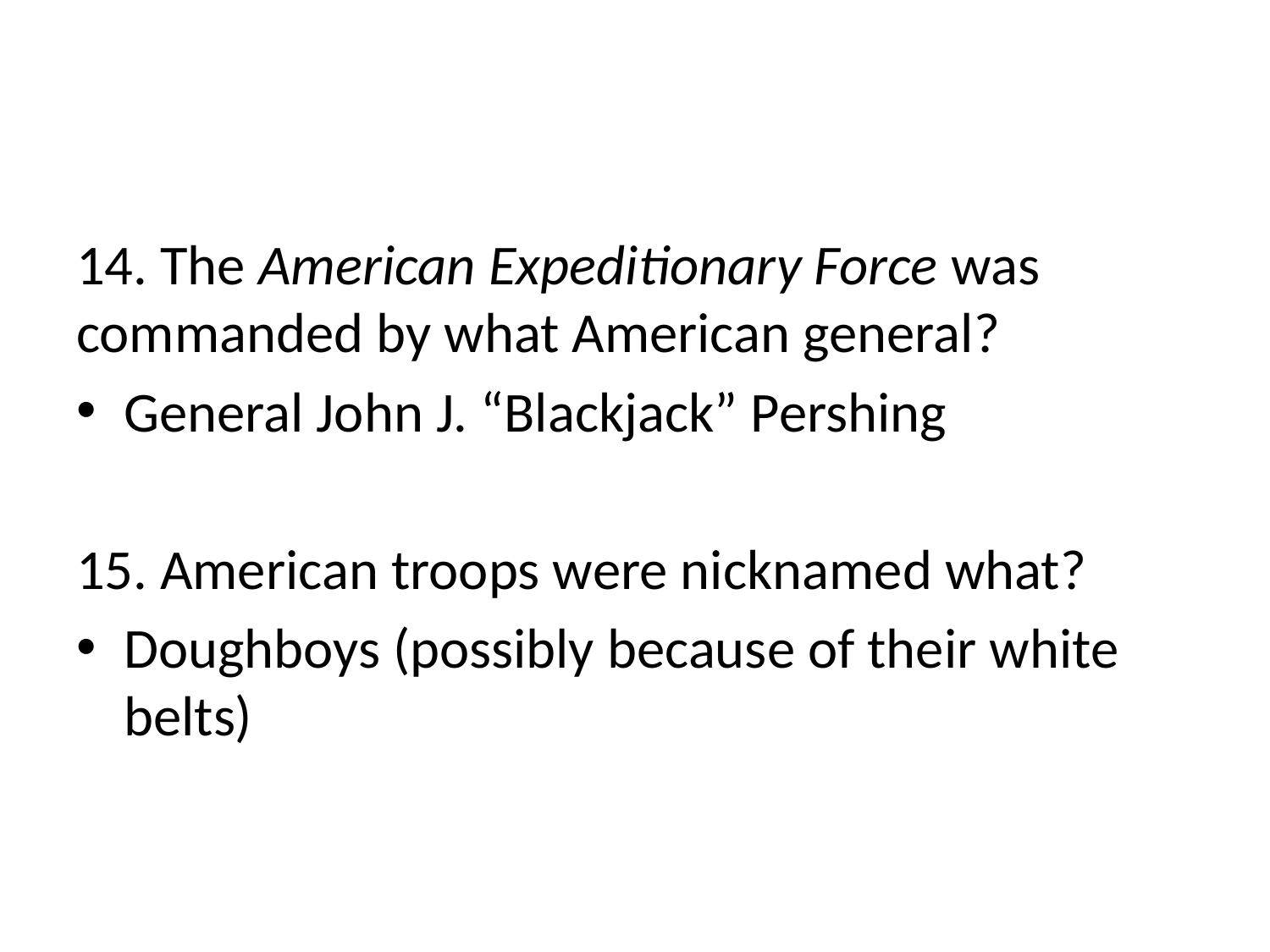

#
14. The American Expeditionary Force was commanded by what American general?
General John J. “Blackjack” Pershing

15. American troops were nicknamed what?
Doughboys (possibly because of their white belts)